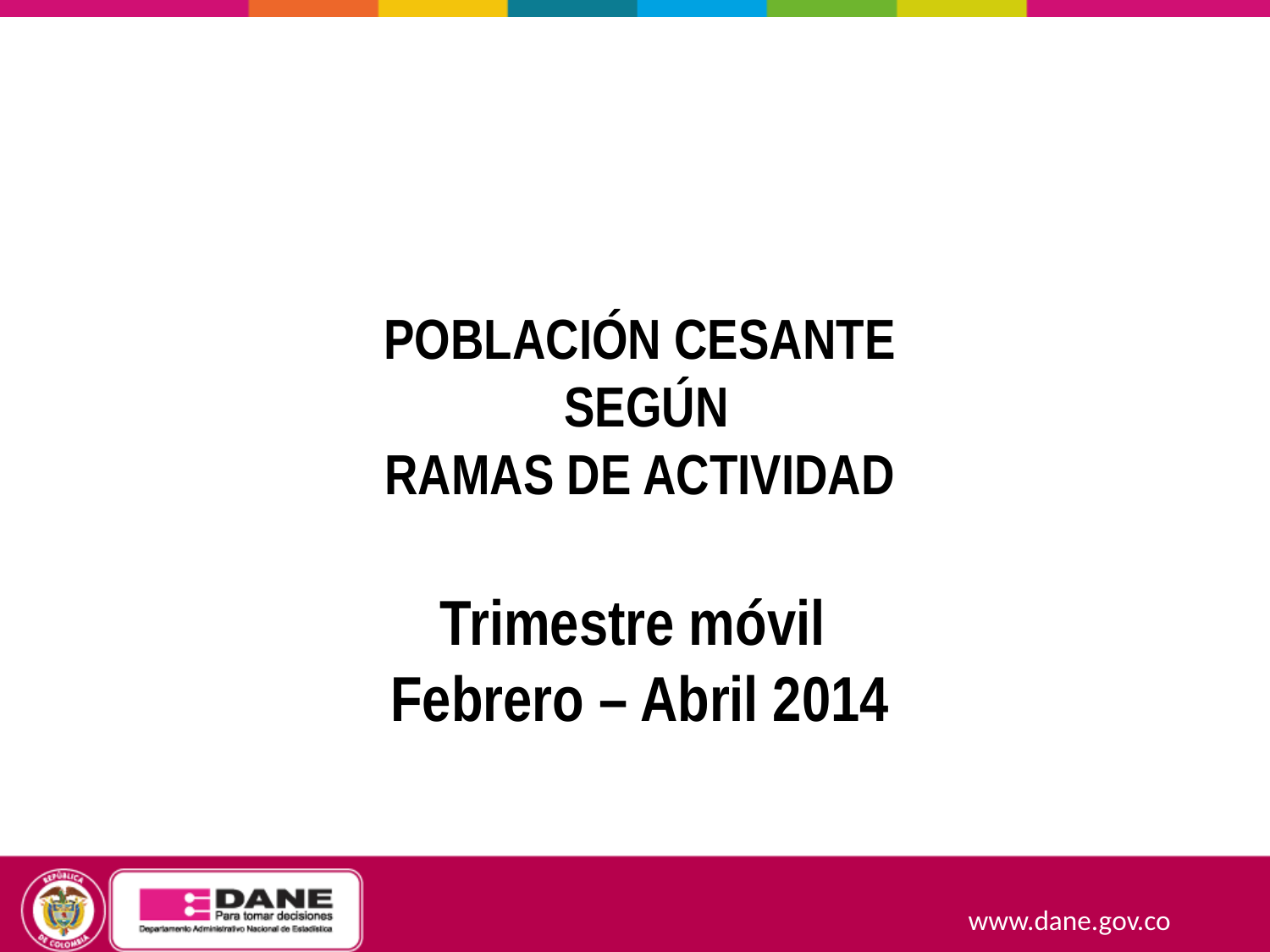

POBLACIÓN CESANTE
 SEGÚN
RAMAS DE ACTIVIDAD

Trimestre móvil
Febrero – Abril 2014